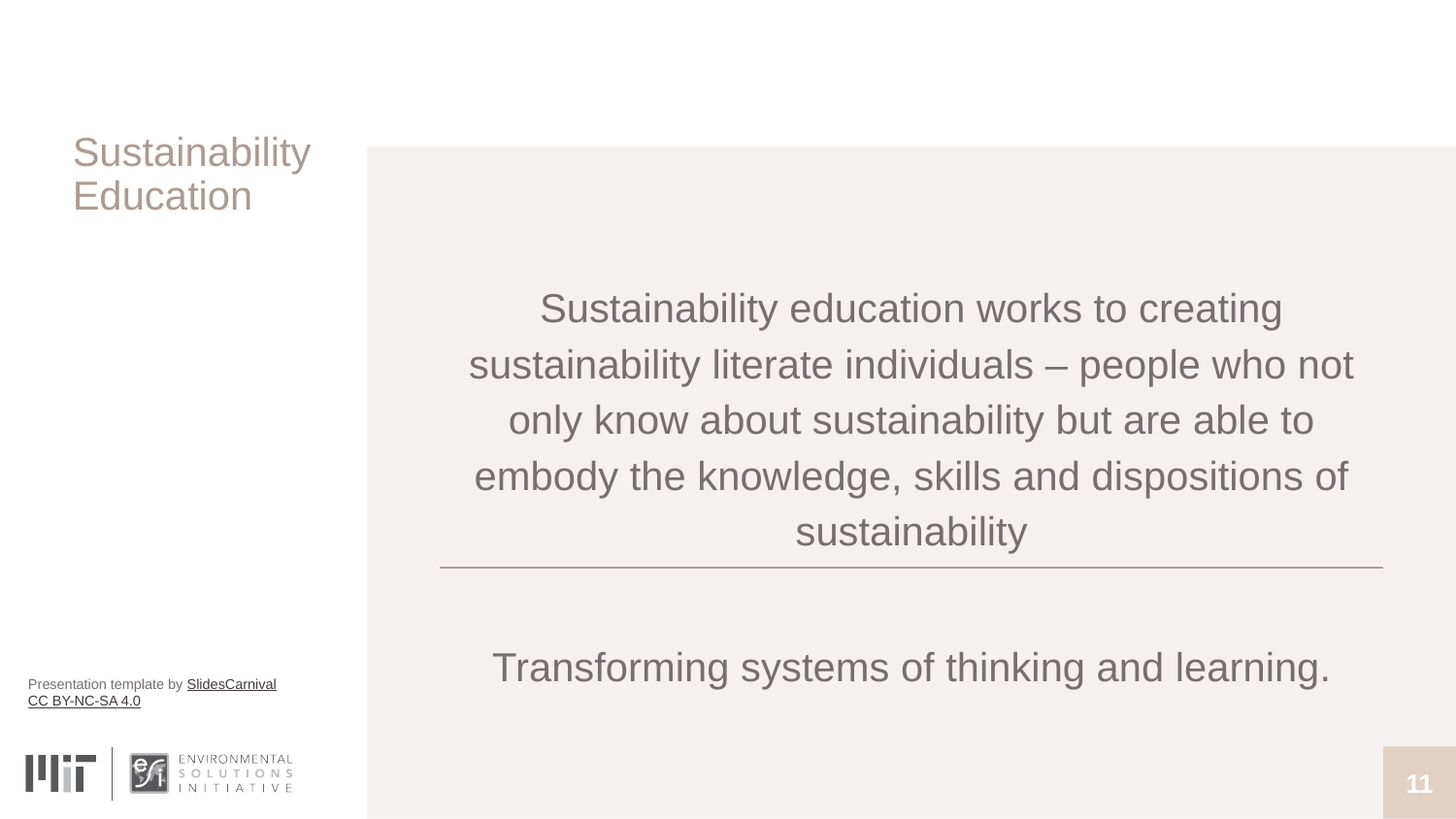

# Sustainability Education
Sustainability education works to creating sustainability literate individuals – people who not only know about sustainability but are able to embody the knowledge, skills and dispositions of sustainability

Transforming systems of thinking and learning.
11